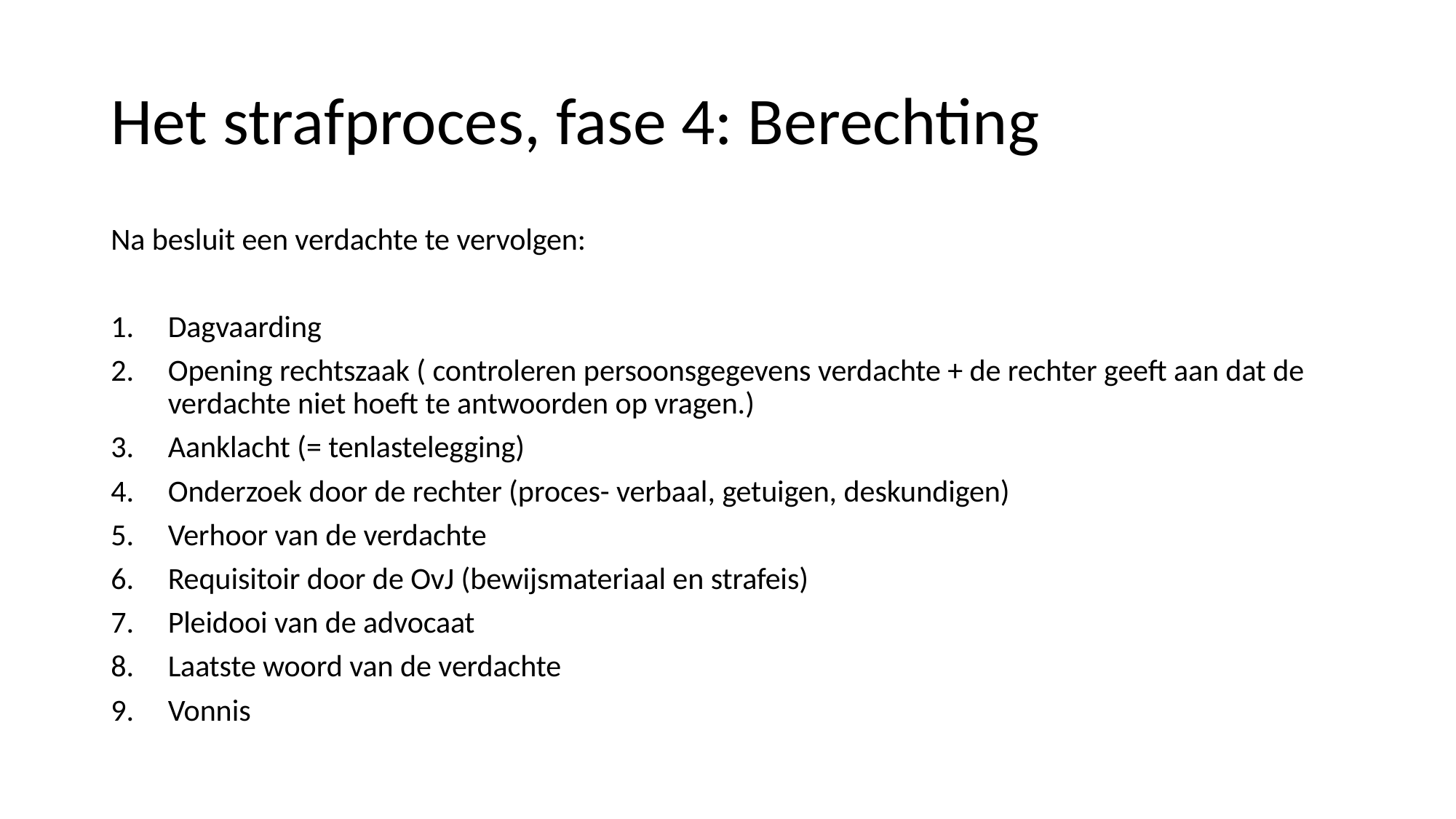

# Het strafproces, fase 4: Berechting
Na besluit een verdachte te vervolgen:

Dagvaarding
Opening rechtszaak ( controleren persoonsgegevens verdachte + de rechter geeft aan dat de verdachte niet hoeft te antwoorden op vragen.)
Aanklacht (= tenlastelegging)
Onderzoek door de rechter (proces- verbaal, getuigen, deskundigen)
Verhoor van de verdachte
Requisitoir door de OvJ (bewijsmateriaal en strafeis)
Pleidooi van de advocaat
Laatste woord van de verdachte
Vonnis